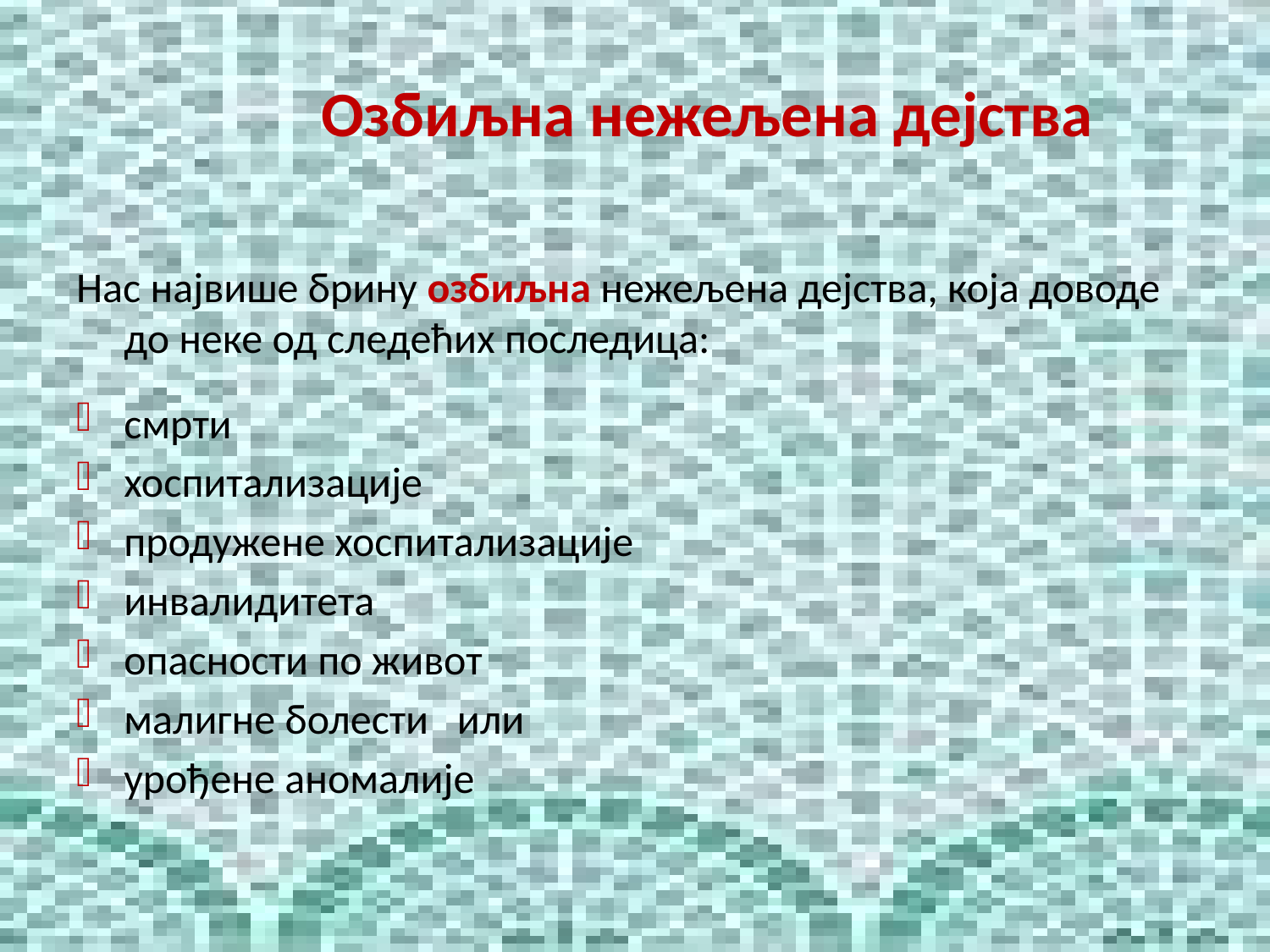

# Озбиљна нежељена дејства

Нас највише брину озбиљна нежељена дејства, која доводе до неке од следећих последица:

смрти
хоспитализације
продужене хоспитализације
инвалидитета
опасности по живот
малигне болести   или
урођене аномалије